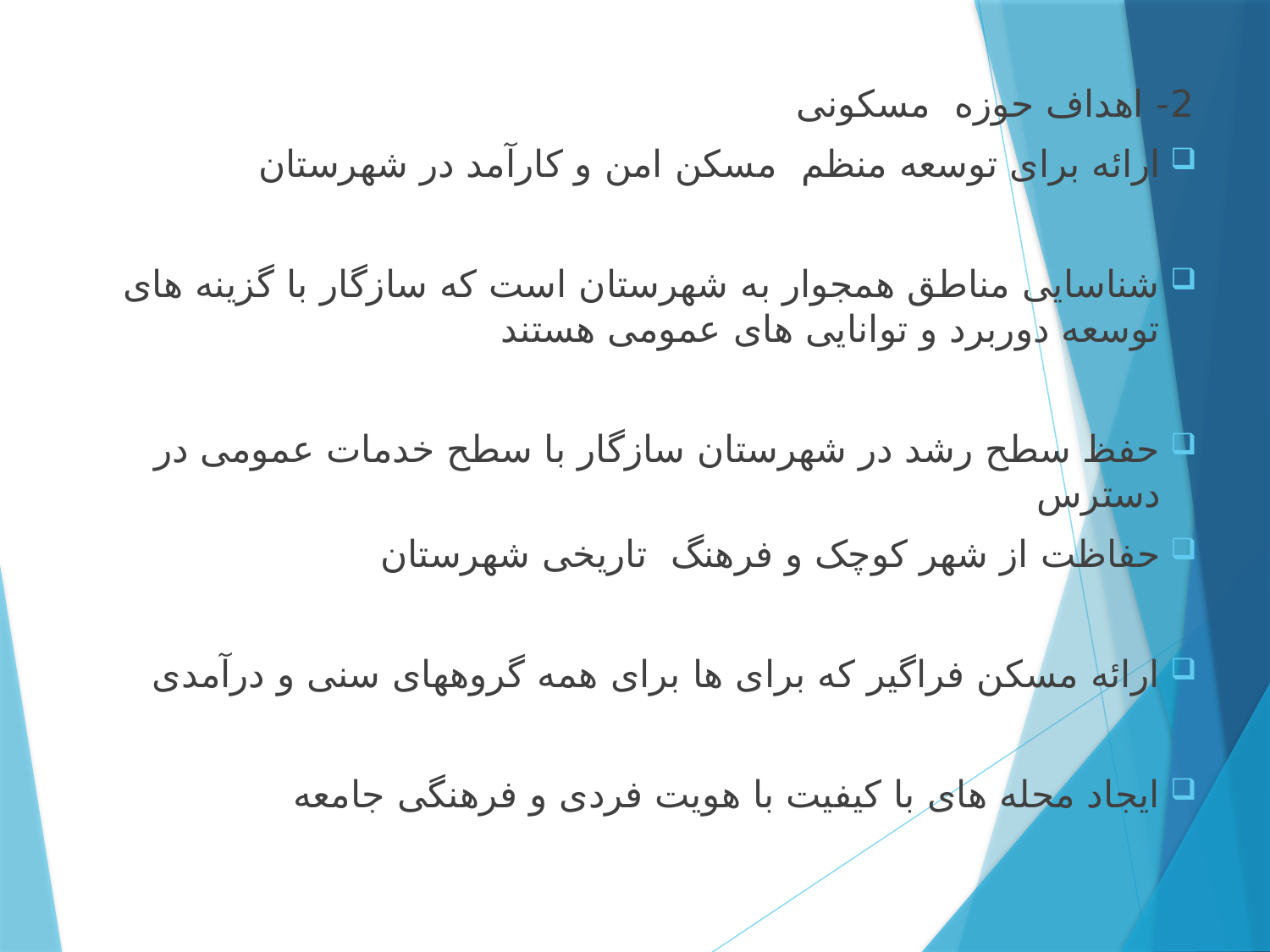

2- اهداف حوزه  مسکونی
ارائه برای توسعه منظم  مسکن امن و کارآمد در شهرستان

شناسایی مناطق همجوار به شهرستان است که سازگار با گزینه های توسعه دوربرد و توانایی های عمومی هستند

حفظ سطح رشد در شهرستان سازگار با سطح خدمات عمومی در دسترس
حفاظت از شهر کوچک و فرهنگ  تاریخی شهرستان

ارائه مسکن فراگیر که برای ها برای همه گروههای سنی و درآمدی

ایجاد محله های با کیفیت با هویت فردی و فرهنگی جامعه